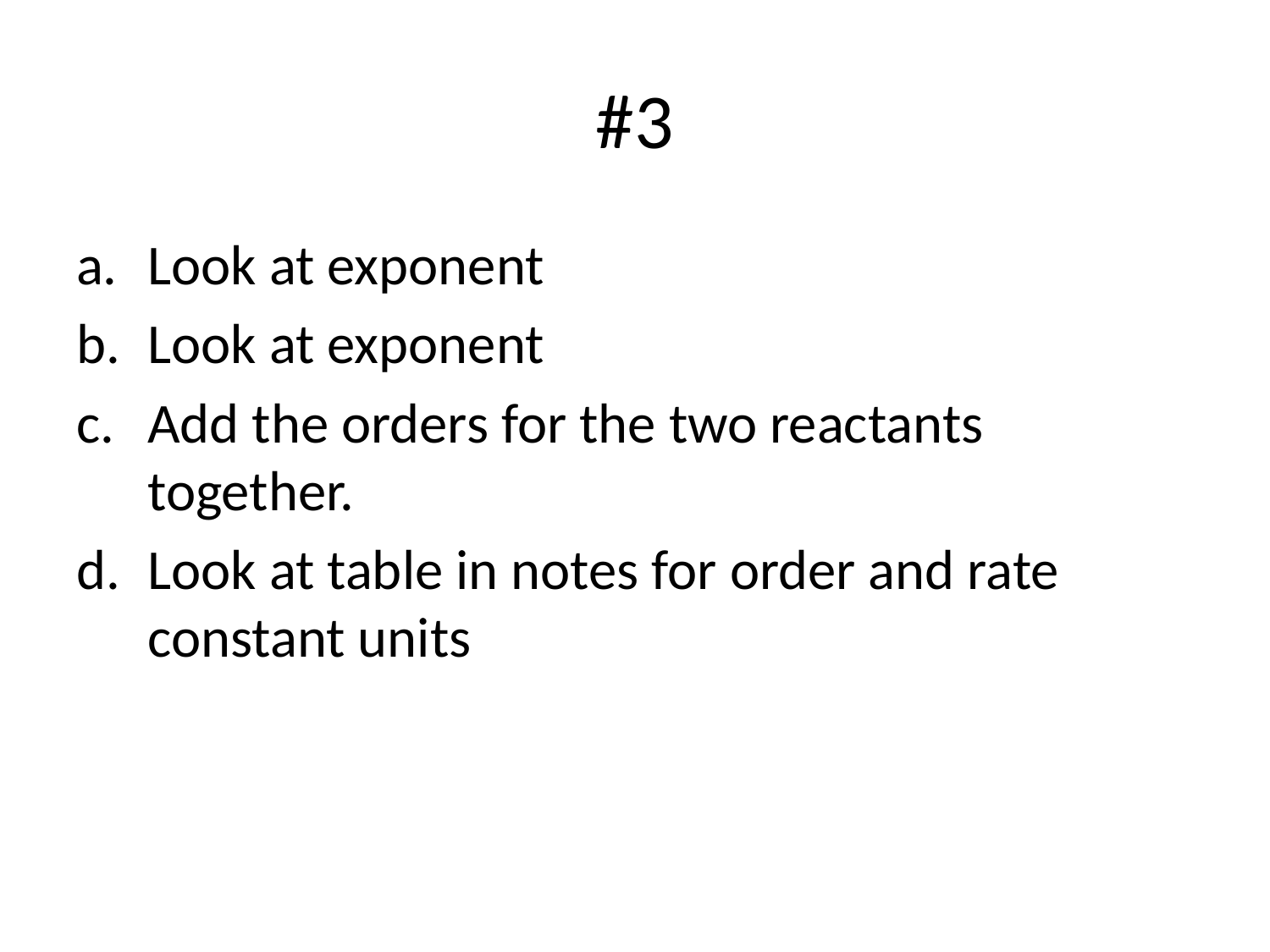

# #3
Look at exponent
Look at exponent
Add the orders for the two reactants together.
Look at table in notes for order and rate constant units